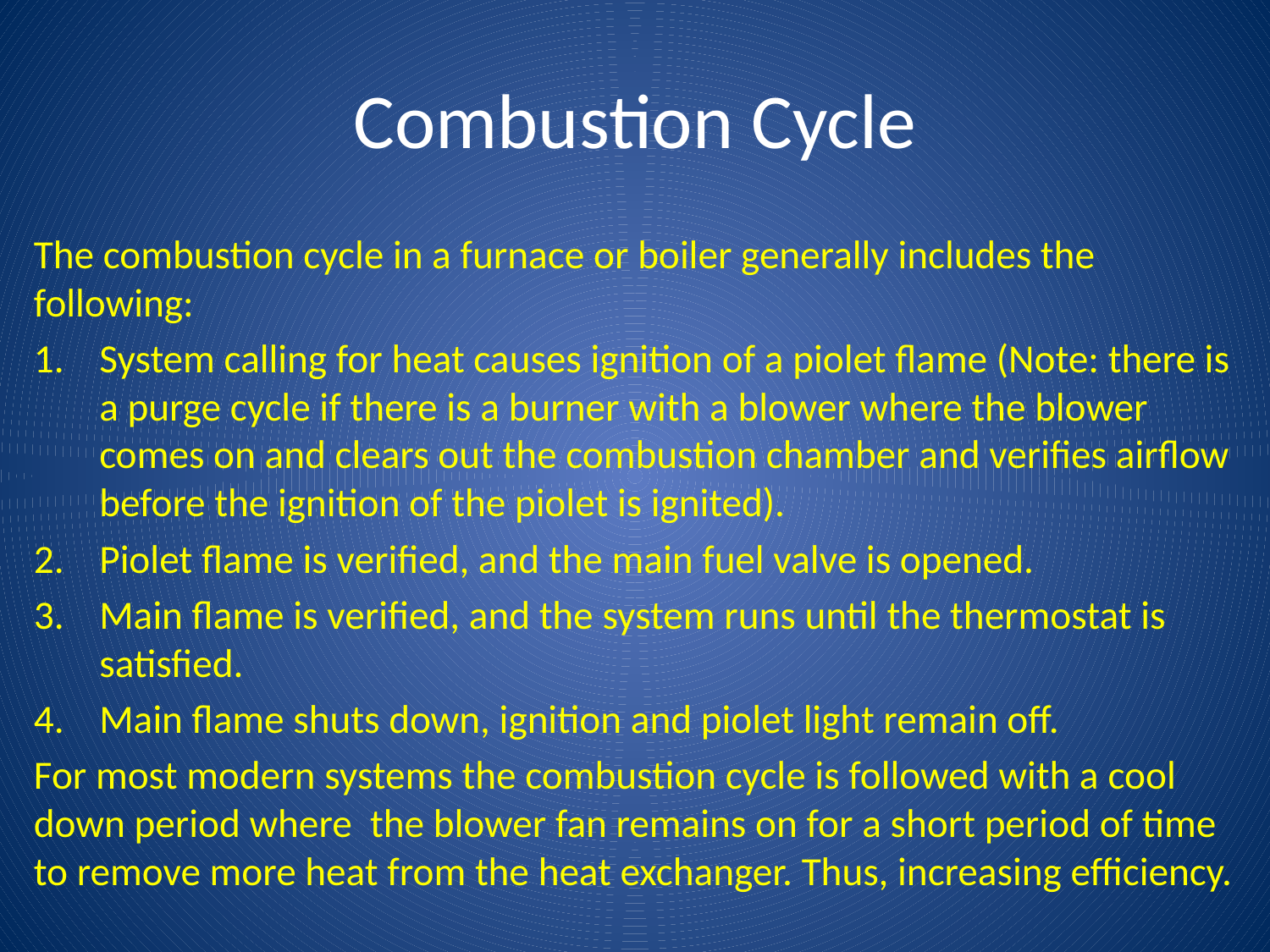

# Combustion Cycle
The combustion cycle in a furnace or boiler generally includes the following:
System calling for heat causes ignition of a piolet flame (Note: there is a purge cycle if there is a burner with a blower where the blower comes on and clears out the combustion chamber and verifies airflow before the ignition of the piolet is ignited).
Piolet flame is verified, and the main fuel valve is opened.
Main flame is verified, and the system runs until the thermostat is satisfied.
Main flame shuts down, ignition and piolet light remain off.
For most modern systems the combustion cycle is followed with a cool down period where  the blower fan remains on for a short period of time to remove more heat from the heat exchanger. Thus, increasing efficiency.